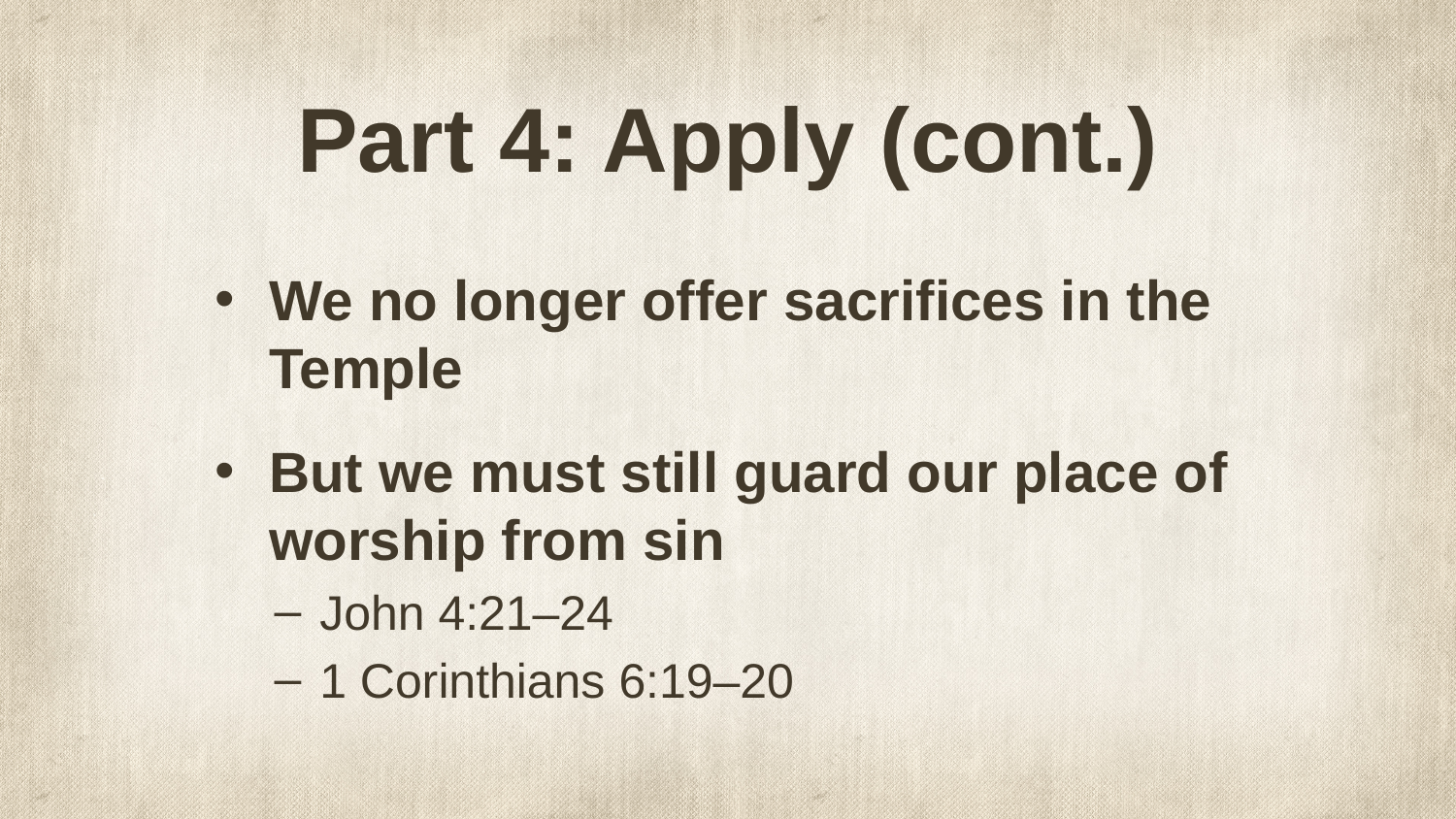

# Part 4: Apply (cont.)
We no longer offer sacrifices in the Temple
But we must still guard our place of worship from sin
John 4:21–24
1 Corinthians 6:19–20